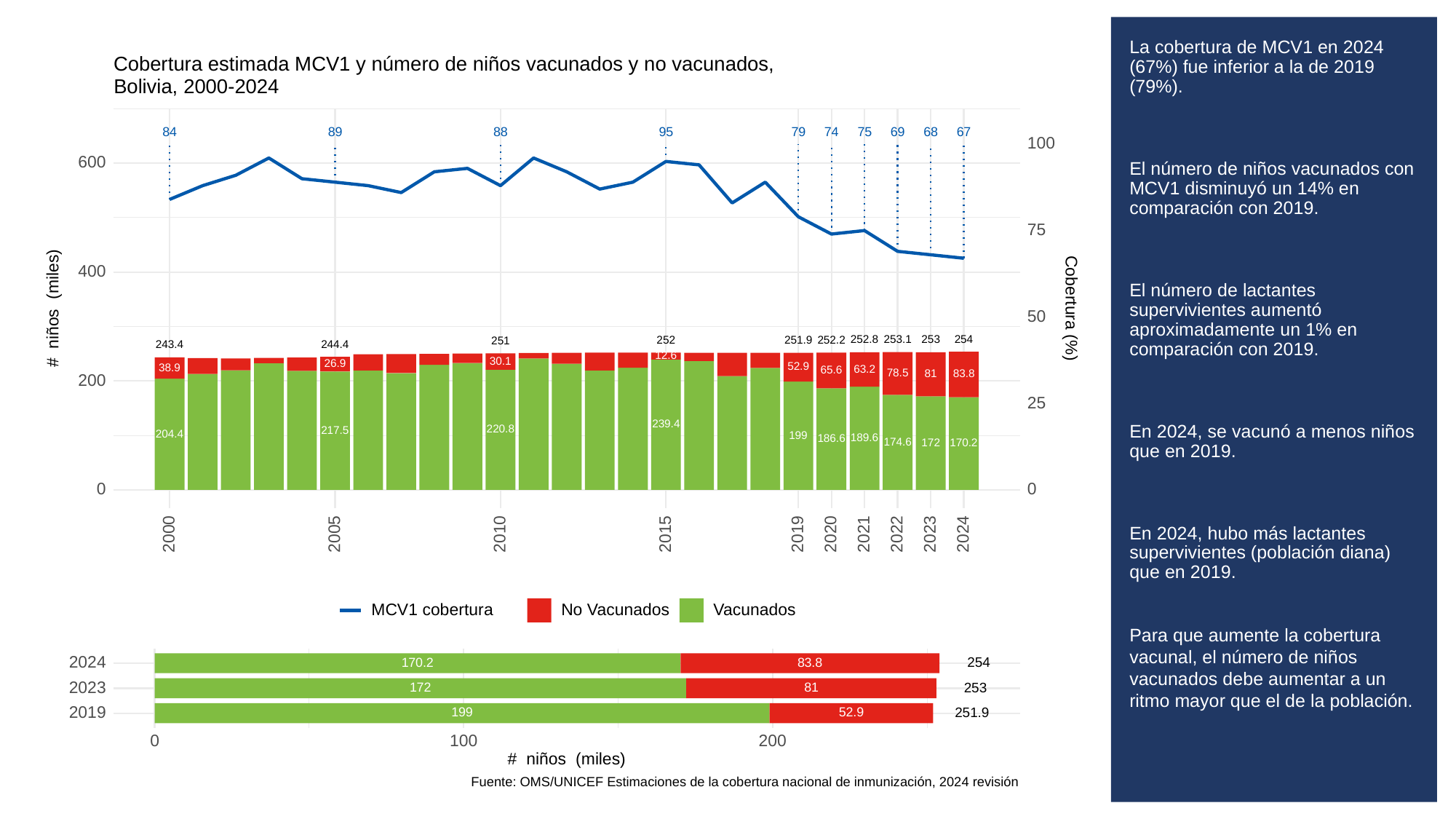

# La cobertura de MCV1 en 2024 (67%) fue inferior a la de 2019 (79%).

El número de niños vacunados con MCV1 disminuyó un 14% en comparación con 2019.

El número de lactantes supervivientes aumentó aproximadamente un 1% en comparación con 2019.

En 2024, se vacunó a menos niños que en 2019.

En 2024, hubo más lactantes supervivientes (población diana) que en 2019.

Para que aumente la cobertura vacunal, el número de niños vacunados debe aumentar a un ritmo mayor que el de la población.

Cobertura estimada MCV1 y número de niños vacunados y no vacunados,
Bolivia, 2000-2024

84
89
88
95
79
69
68
67
75
74
100

600

75
400

#  niños  (miles)
Cobertura (%)
50

254
253.1
253
252.8
252.2
252
251.9
251
244.4
243.4

12.6

30.1

26.9

52.9

38.9

63.2
65.6

78.5

81
83.8

200

25

239.4
220.8
217.5
204.4
199
189.6
186.6

174.6
172
170.2
0
0

2023
2000
2005
2010
2015
2019
2020
2021
2022
2024

MCV1 cobertura
No Vacunados
Vacunados

2024
254
83.8
170.2

2023
253
81
172

2019
251.9
199
52.9

0
100
200
#  niños  (miles)
Fuente: OMS/UNICEF Estimaciones de la cobertura nacional de inmunización, 2024 revisión